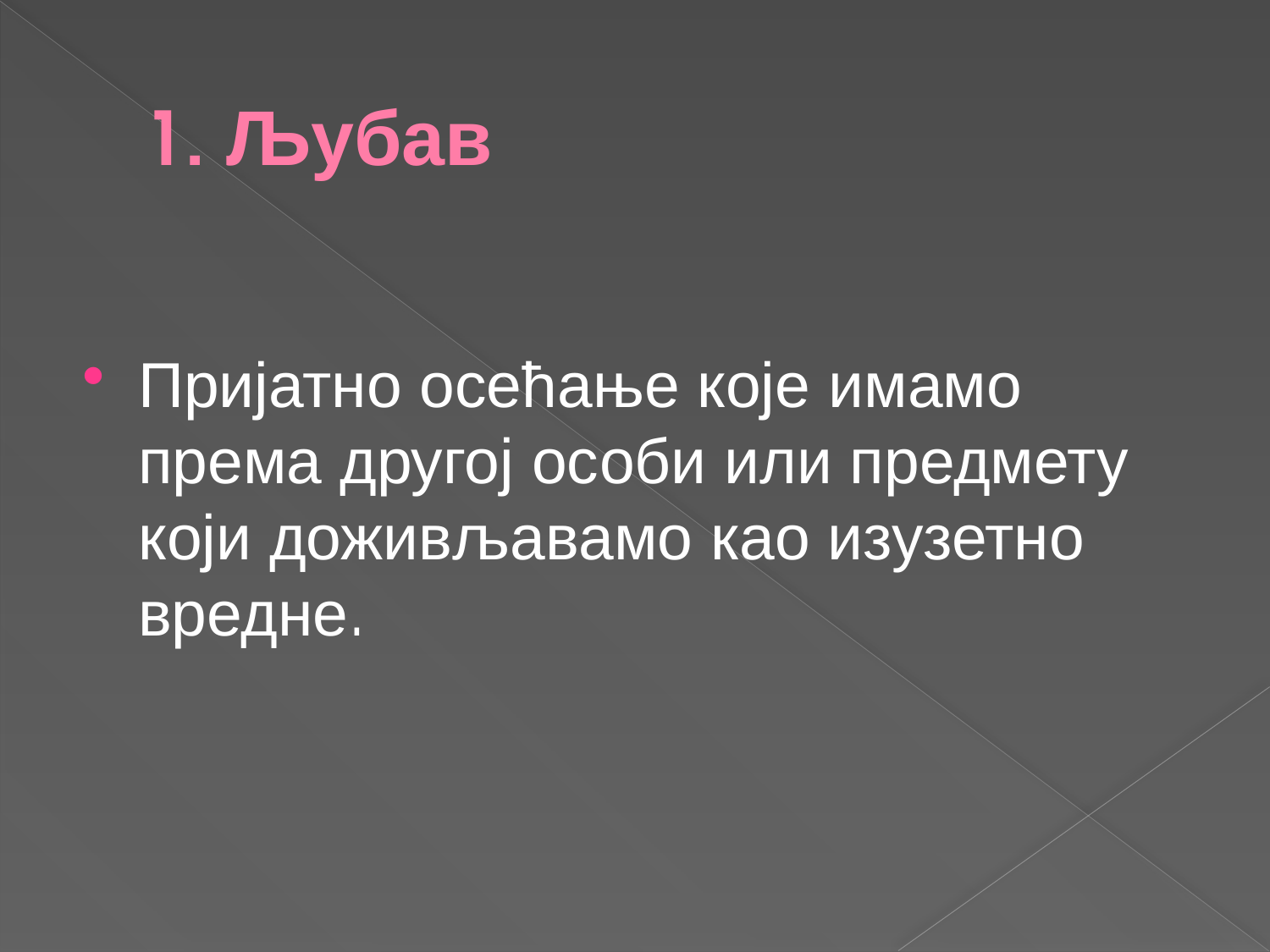

# 1. Љубав

Пријатно осећање које имамо према другој особи или предмету који доживљавамо као изузетно вредне.